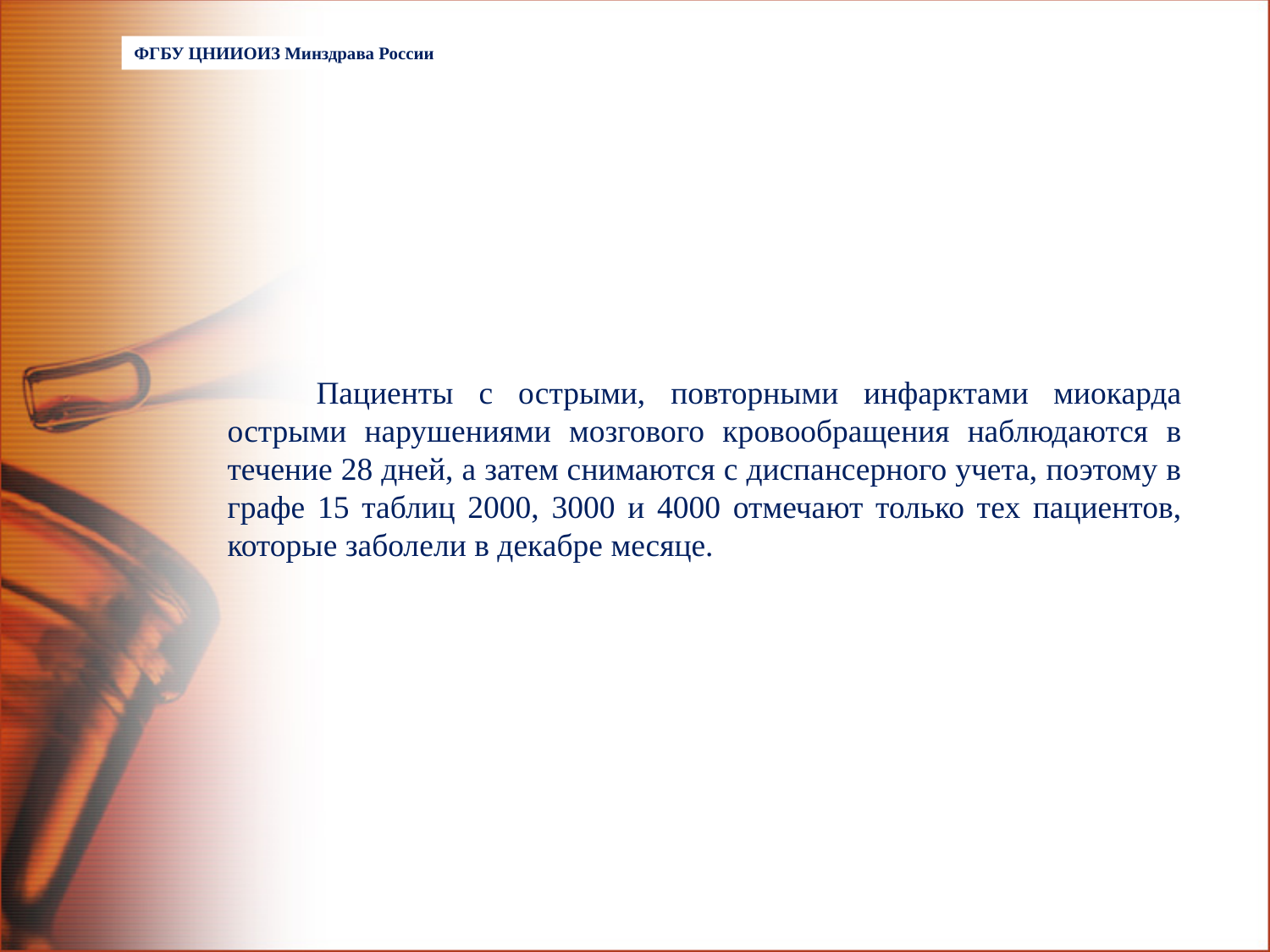

ФГБУ ЦНИИОИЗ Минздрава России
 Пациенты с острыми, повторными инфарктами миокарда острыми нарушениями мозгового кровообращения наблюдаются в течение 28 дней, а затем снимаются с диспансерного учета, поэтому в графе 15 таблиц 2000, 3000 и 4000 отмечают только тех пациентов, которые заболели в декабре месяце.